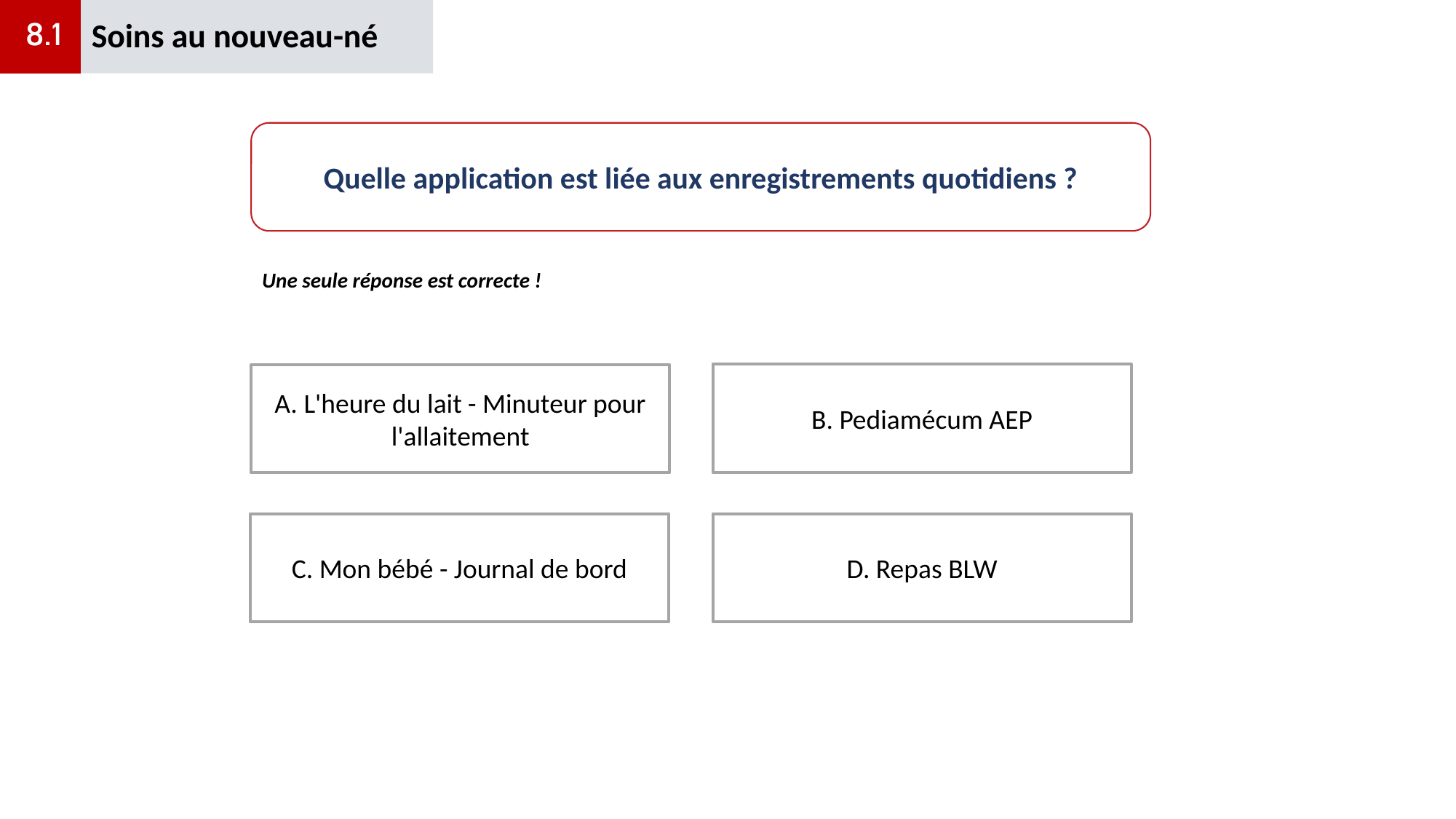

Soins au nouveau-né
8.1
6
Quelle application est liée aux enregistrements quotidiens ?
Une seule réponse est correcte !
B. Pediamécum AEP
A. L'heure du lait - Minuteur pour l'allaitement
C. Mon bébé - Journal de bord
D. Repas BLW